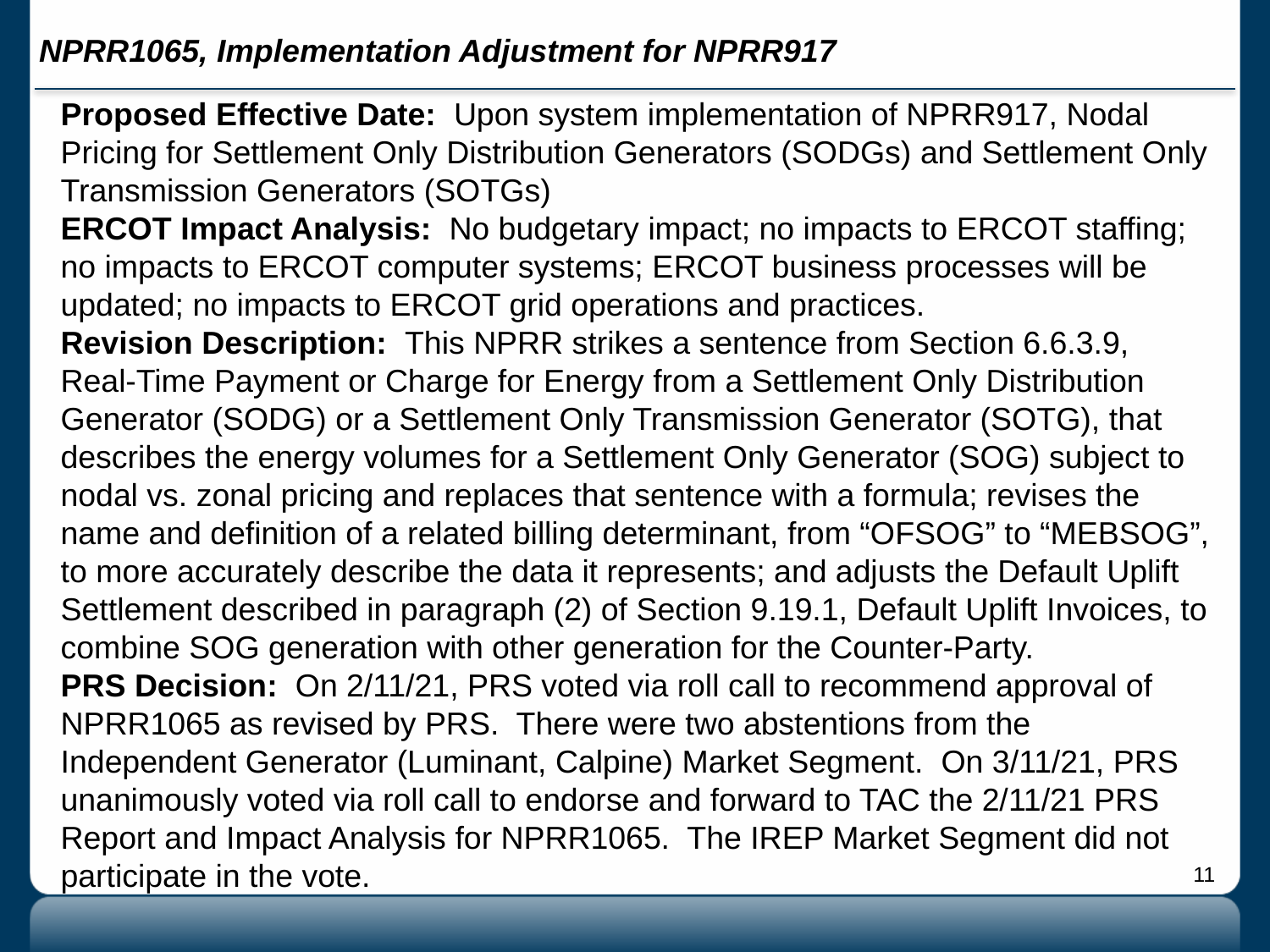

# NPRR1065, Implementation Adjustment for NPRR917
Proposed Effective Date:  Upon system implementation of NPRR917, Nodal Pricing for Settlement Only Distribution Generators (SODGs) and Settlement Only Transmission Generators (SOTGs)
ERCOT Impact Analysis:  No budgetary impact; no impacts to ERCOT staffing; no impacts to ERCOT computer systems; ERCOT business processes will be updated; no impacts to ERCOT grid operations and practices.
Revision Description:  This NPRR strikes a sentence from Section 6.6.3.9, Real-Time Payment or Charge for Energy from a Settlement Only Distribution Generator (SODG) or a Settlement Only Transmission Generator (SOTG), that describes the energy volumes for a Settlement Only Generator (SOG) subject to nodal vs. zonal pricing and replaces that sentence with a formula; revises the name and definition of a related billing determinant, from “OFSOG” to “MEBSOG”, to more accurately describe the data it represents; and adjusts the Default Uplift Settlement described in paragraph (2) of Section 9.19.1, Default Uplift Invoices, to combine SOG generation with other generation for the Counter-Party.
PRS Decision:  On 2/11/21, PRS voted via roll call to recommend approval of NPRR1065 as revised by PRS.  There were two abstentions from the Independent Generator (Luminant, Calpine) Market Segment.  On 3/11/21, PRS unanimously voted via roll call to endorse and forward to TAC the 2/11/21 PRS Report and Impact Analysis for NPRR1065.  The IREP Market Segment did not participate in the vote.